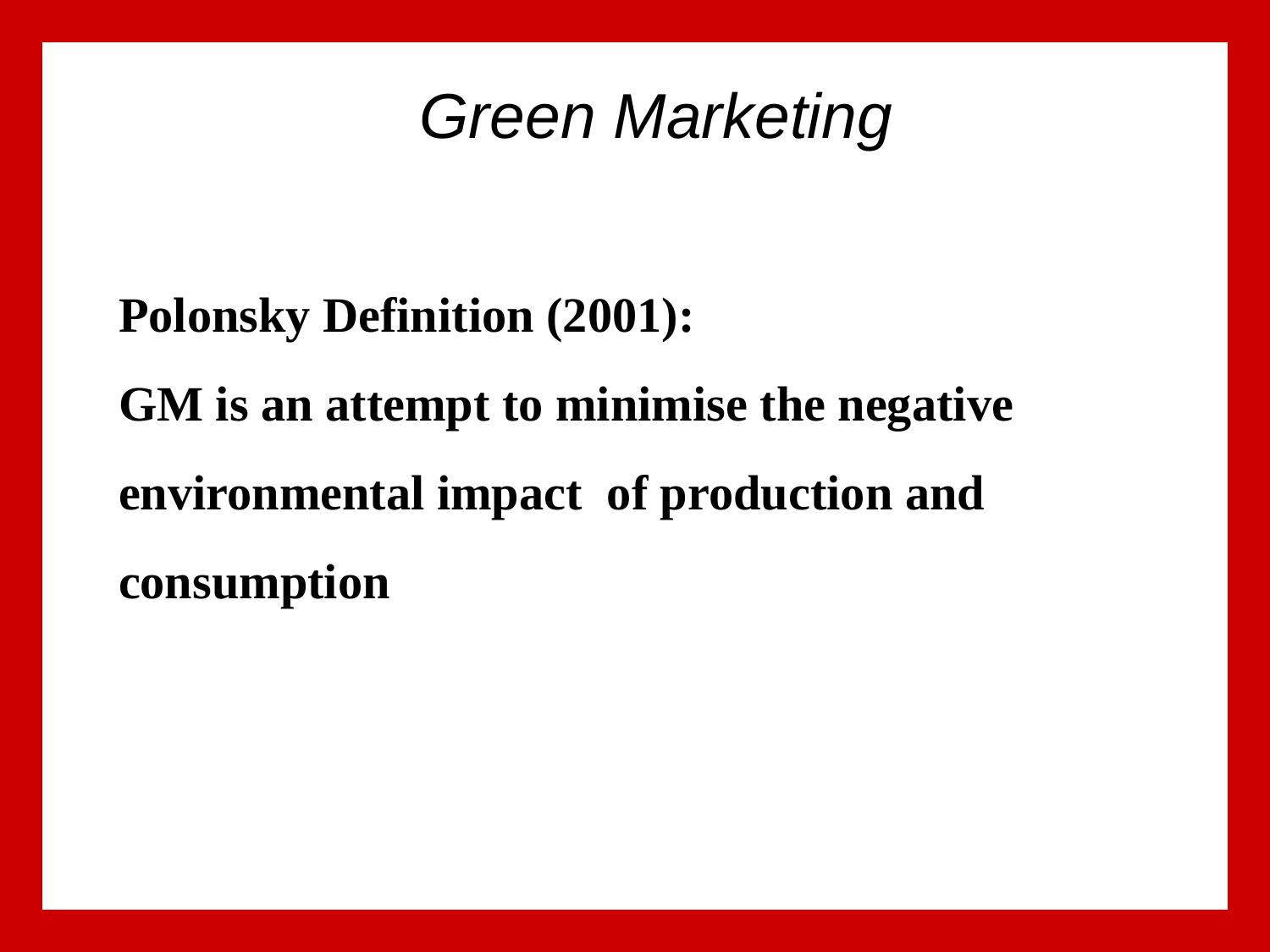

Green Marketing
# Polonsky Definition (2001): GM is an attempt to minimise the negative environmental impact  of production and consumption